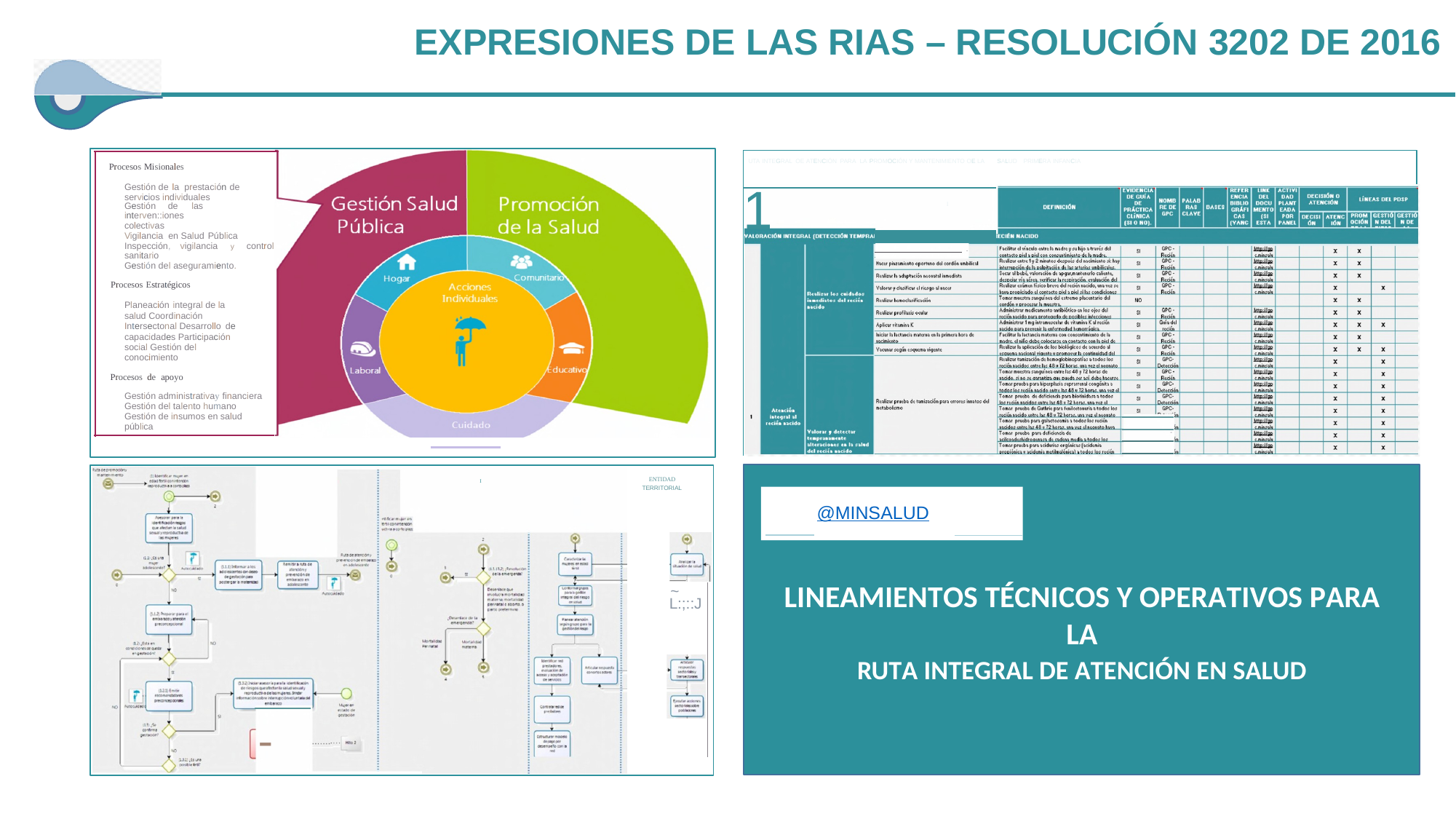

EXPRESIONES DE
LAS
RIAS
– RESOLUCIÓN
3202
DE
2016

Procesos Misionales
Gestión de la  prestación de servicios individuales
Gestión    de     las      interven::iones
colectivas
Vigilancia  en Salud Pública Inspección,   vigilancia     y     control sanitario
Gestión del aseguramiento.
Procesos Estratégicos
Planeación integral de la salud Coordinación Intersectonal Desarrollo de capacidades Participación social Gestión del conocimiento
Procesos  de  apoyo
Gestión administrativay financiera Gestión del talento humano Gestión de insumos en salud pública

UTA INTEGRAL  OE ATENCIÓN PARA  LA PROMOCIÓN Y MANTENIMIENTO OE LA

SALUD   PRIMERA INFANCIA
-

CATEGORÍAOE LA INTERVENCIÓN            INTERVENCIÓNtACC ONESOE GSP
rort~«tl1'Í•c"4o<.tr<l>•><lr<fHi,ij,o
GPC

1
                                                               .
I

@MINSALUD
LINEAMIENTOS TÉCNICOS Y OPERATIVOS PARA LA
RUTA INTEGRAL DE ATENCIÓN EN SALUD

I                                                                                                                                   ENTIDAD
~
-

PRESTADOR   PRIMARIO   J                              PRESTADOR    COMPLEMENTAR O                                            EAPB
COMPLEMENTARIO
cu:i_...-.

TERRITORIAL

L:;::J